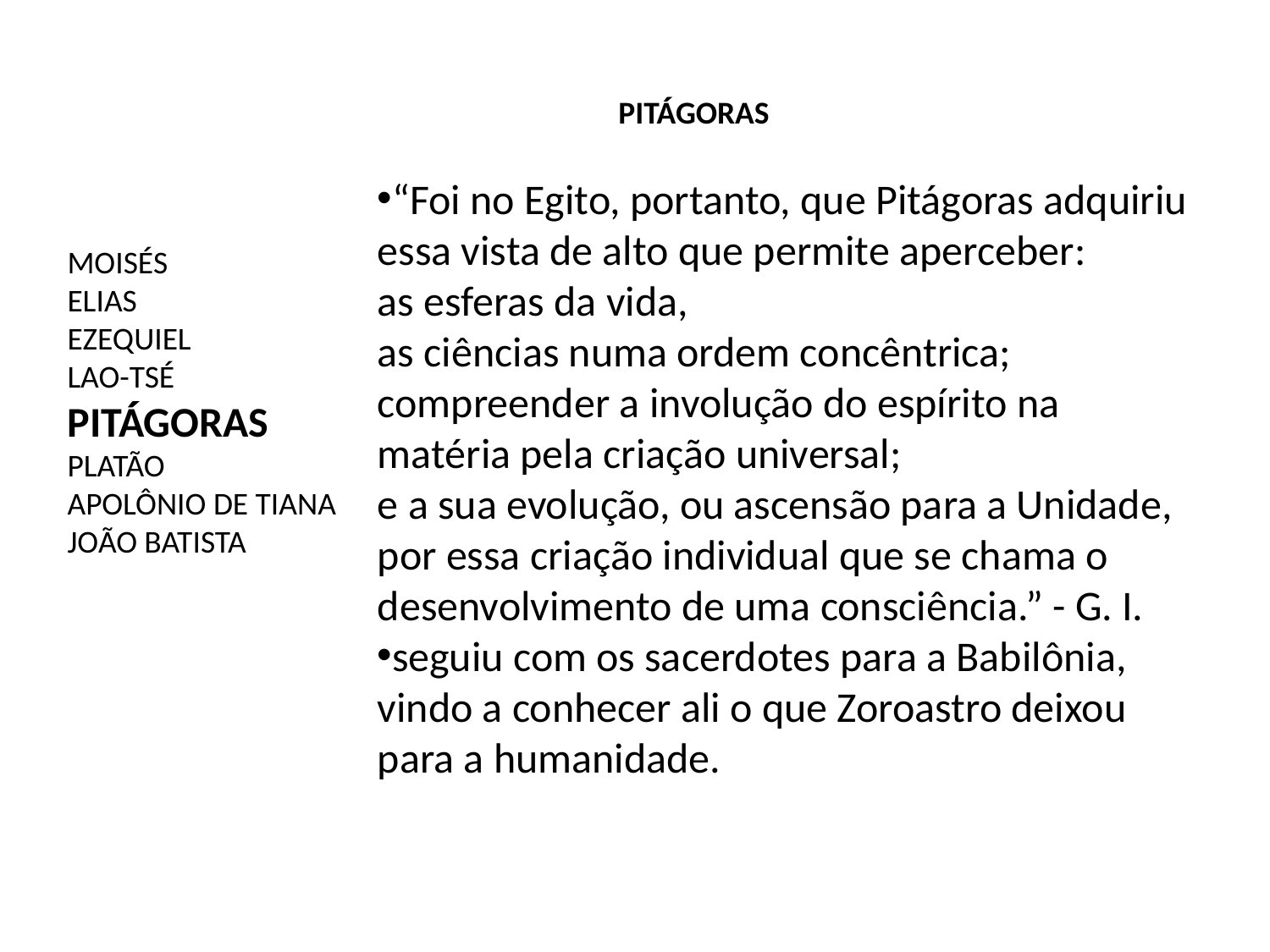

PITÁGORAS
“Foi no Egito, portanto, que Pitágoras adquiriu essa vista de alto que permite aperceber:
as esferas da vida,
as ciências numa ordem concêntrica; compreender a involução do espírito na matéria pela criação universal;
e a sua evolução, ou ascensão para a Unidade, por essa criação individual que se chama o desenvolvimento de uma consciência.” - G. I.
seguiu com os sacerdotes para a Babilônia, vindo a conhecer ali o que Zoroastro deixou para a humanidade.
MOISÉS
ELIAS
EZEQUIEL
LAO-TSÉ
PITÁGORAS
PLATÃO
APOLÔNIO DE TIANA
JOÃO BATISTA